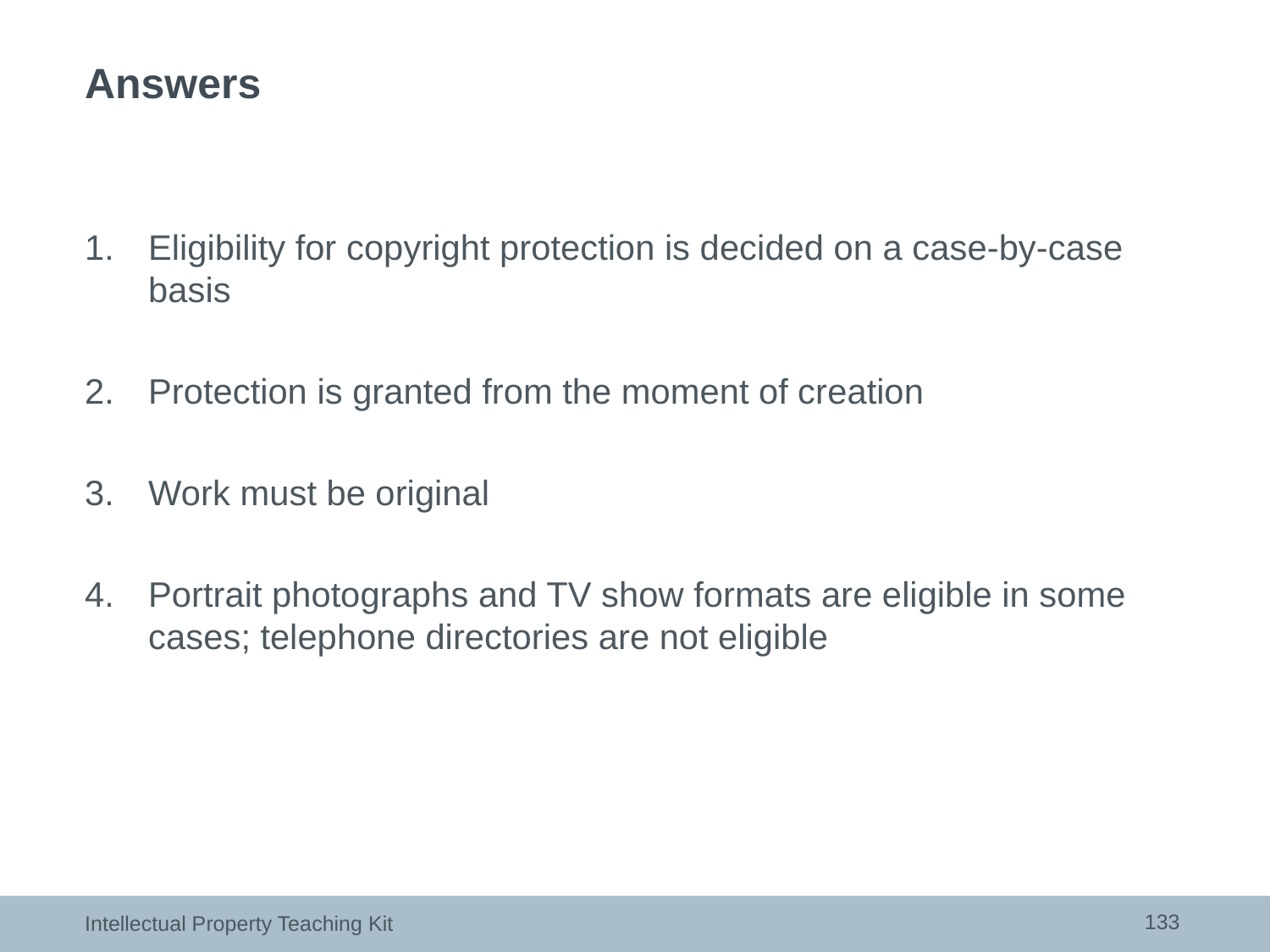

# Answers
Eligibility for copyright protection is decided on a case-by-case basis

Protection is granted from the moment of creation

Work must be original

Portrait photographs and TV show formats are eligible in some cases; telephone directories are not eligible

133
Intellectual Property Teaching Kit